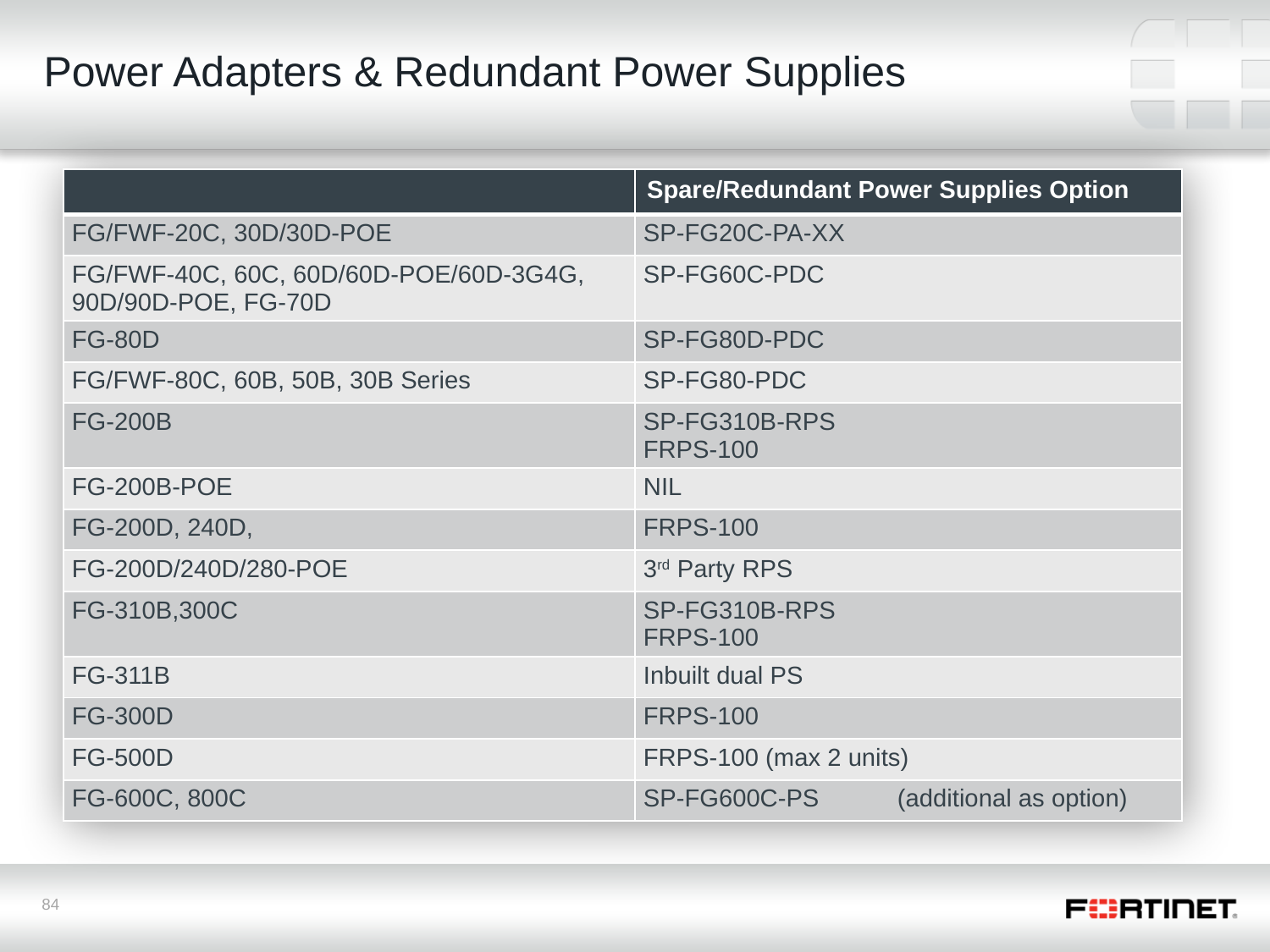

# Power Adapters & Redundant Power Supplies
|  | Spare/Redundant Power Supplies Option |
| --- | --- |
| FG/FWF-20C, 30D/30D-POE | SP-FG20C-PA-XX |
| FG/FWF-40C, 60C, 60D/60D-POE/60D-3G4G, 90D/90D-POE, FG-70D | SP-FG60C-PDC |
| FG-80D | SP-FG80D-PDC |
| FG/FWF-80C, 60B, 50B, 30B Series | SP-FG80-PDC |
| FG-200B | SP-FG310B-RPS FRPS-100 |
| FG-200B-POE | NIL |
| FG-200D, 240D, | FRPS-100 |
| FG-200D/240D/280-POE | 3rd Party RPS |
| FG-310B,300C | SP-FG310B-RPS FRPS-100 |
| FG-311B | Inbuilt dual PS |
| FG-300D | FRPS-100 |
| FG-500D | FRPS-100 (max 2 units) |
| FG-600C, 800C | SP-FG600C-PS (additional as option) |